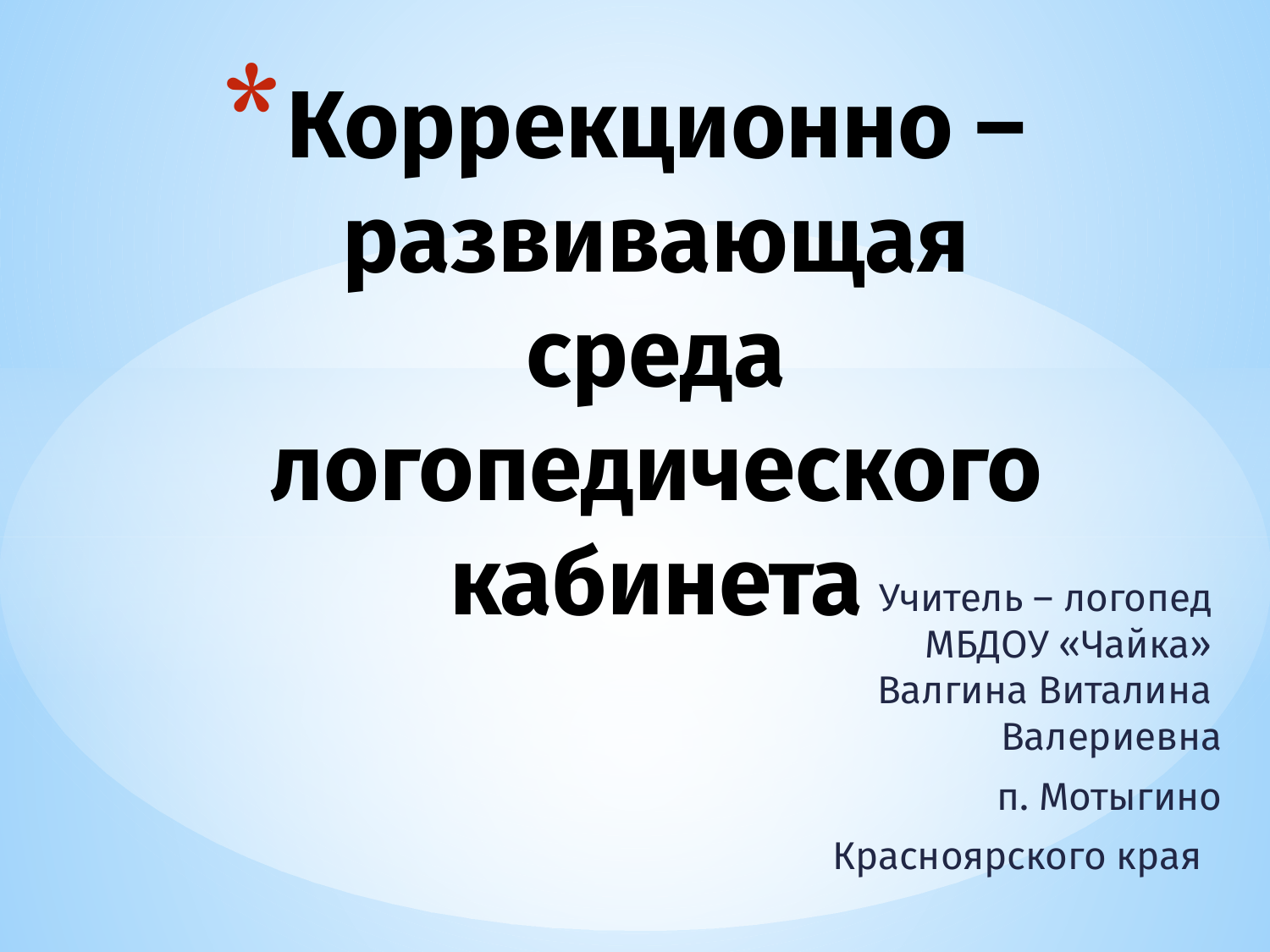

# Коррекционно – развивающая среда логопедического кабинета
Учитель – логопед  МБДОУ «Чайка»  Валгина Виталина  Валериевна
п. Мотыгино
Красноярского края